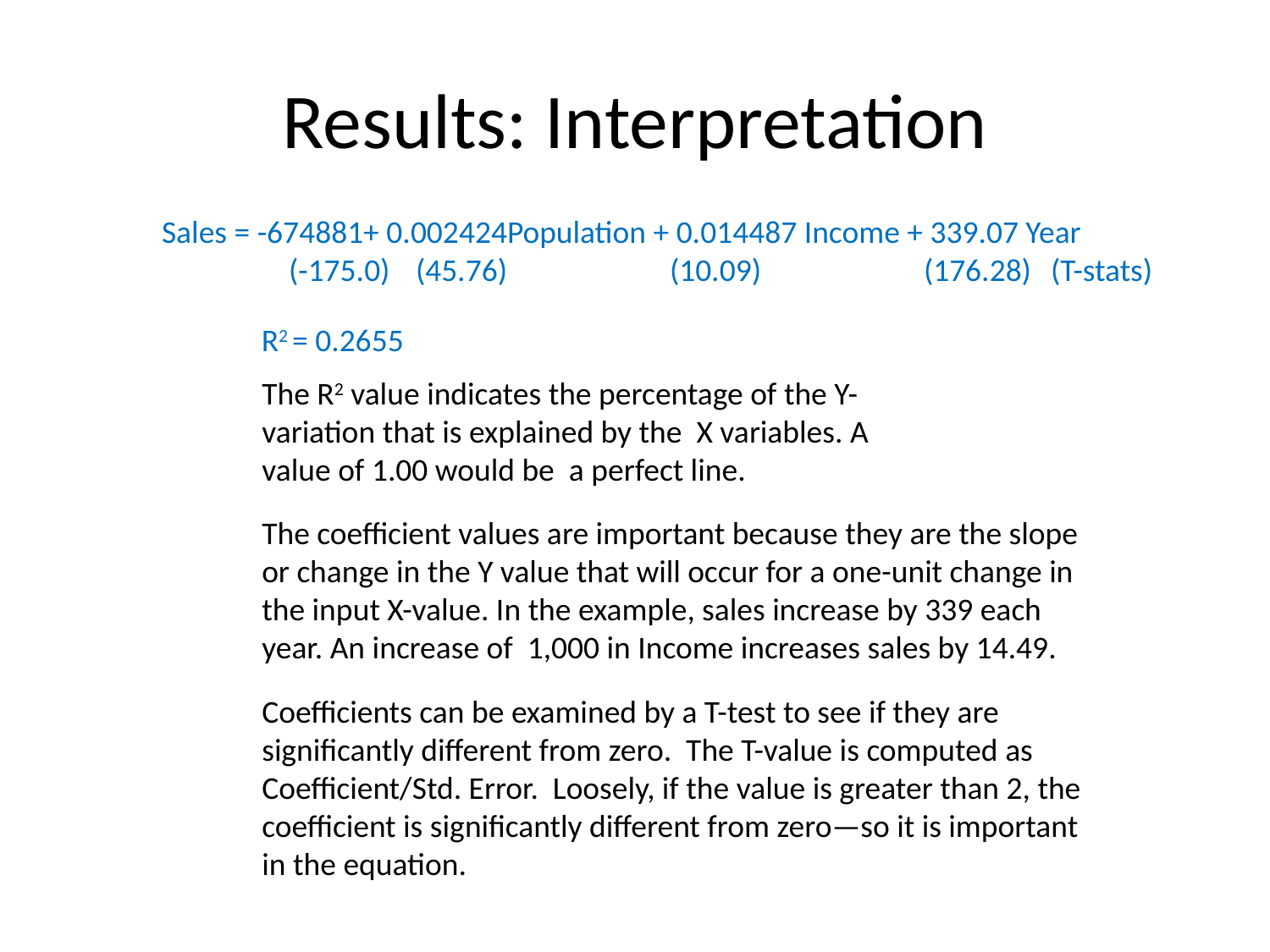

# Results: Interpretation
Sales = -674881+ 0.002424Population + 0.014487 Income + 339.07 Year
	(-175.0)	(45.76)		(10.09)		(176.28) 	(T-stats)
R2 = 0.2655
The R2 value indicates the percentage of the Y-variation that is explained by the  X variables. A value of 1.00 would be  a perfect line.
The coefficient values are important because they are the slope or change in the Y value that will occur for a one-unit change in the input X-value. In the example, sales increase by 339 each year. An increase of  1,000 in Income increases sales by 14.49.
Coefficients can be examined by a T-test to see if they are significantly different from zero.  The T-value is computed as Coefficient/Std. Error.  Loosely, if the value is greater than 2, the coefficient is significantly different from zero—so it is important in the equation.